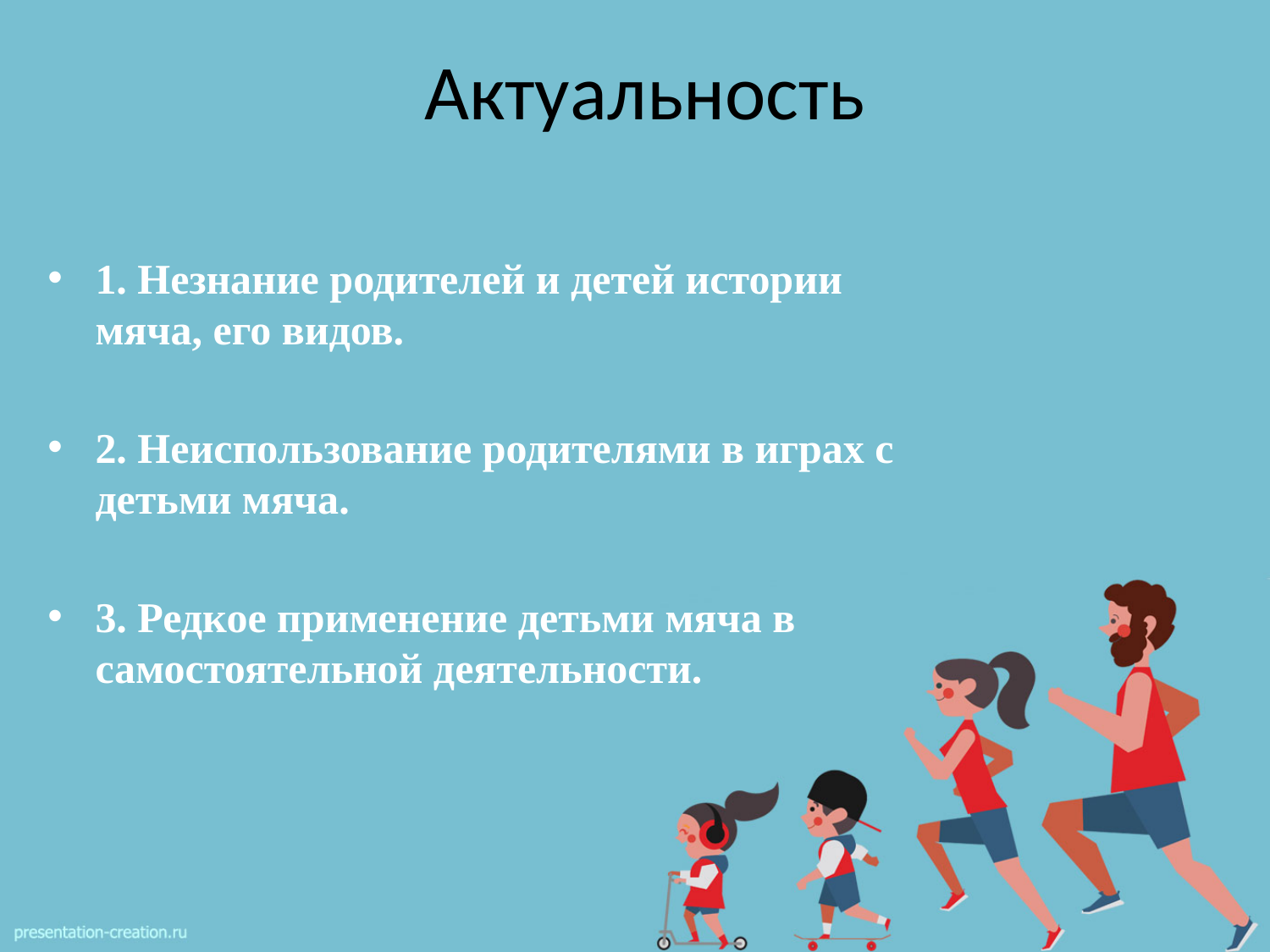

# Актуальность

1. Незнание родителей и детей истории мяча, его видов.

2. Неиспользование родителями в играх с детьми мяча.

3. Редкое применение детьми мяча в самостоятельной деятельности.